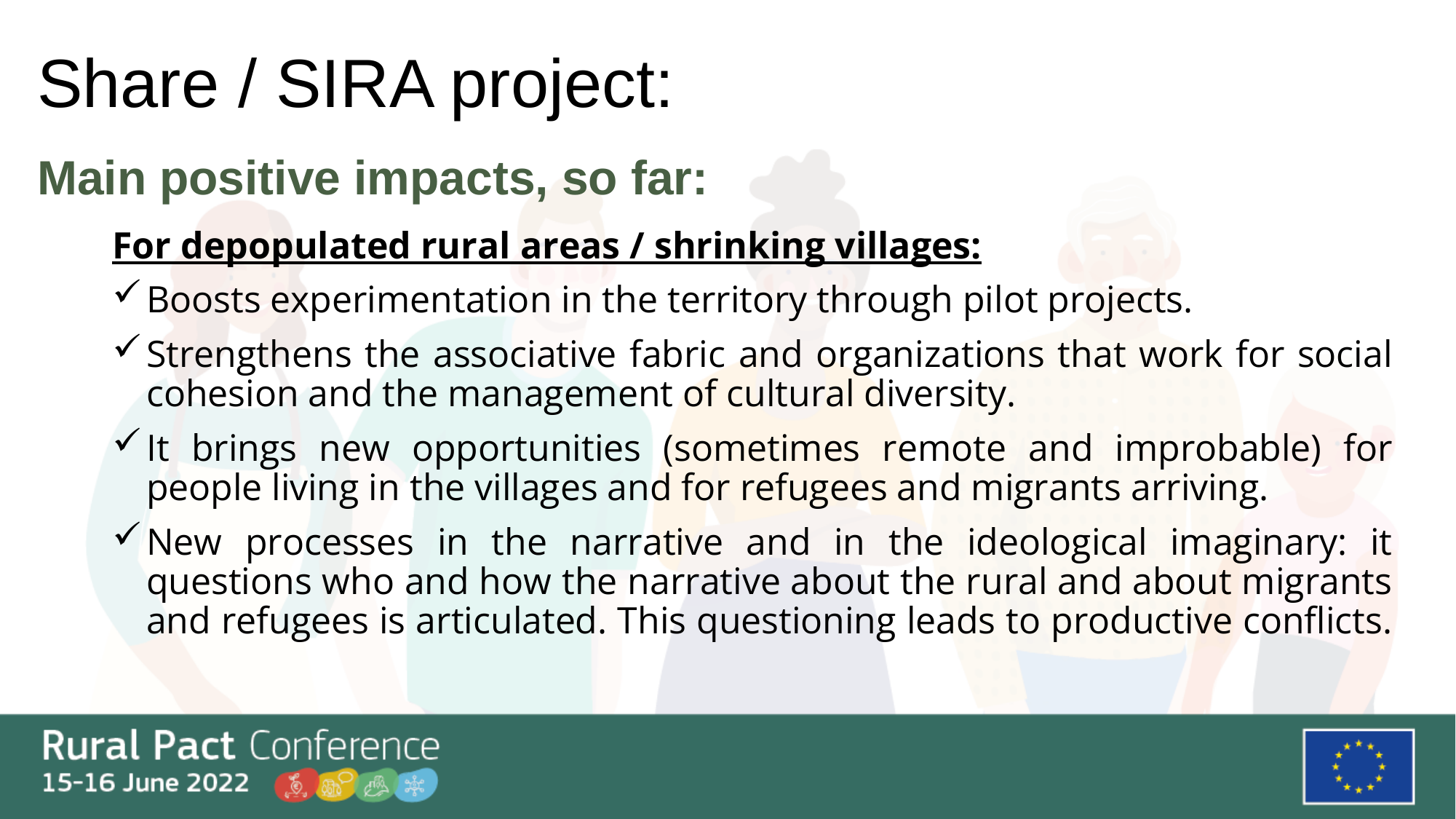

# Share / SIRA project:
Main positive impacts, so far:
For depopulated rural areas / shrinking villages:
Boosts experimentation in the territory through pilot projects.
Strengthens the associative fabric and organizations that work for social cohesion and the management of cultural diversity.
It brings new opportunities (sometimes remote and improbable) for people living in the villages and for refugees and migrants arriving.
New processes in the narrative and in the ideological imaginary: it questions who and how the narrative about the rural and about migrants and refugees is articulated. This questioning leads to productive conflicts.